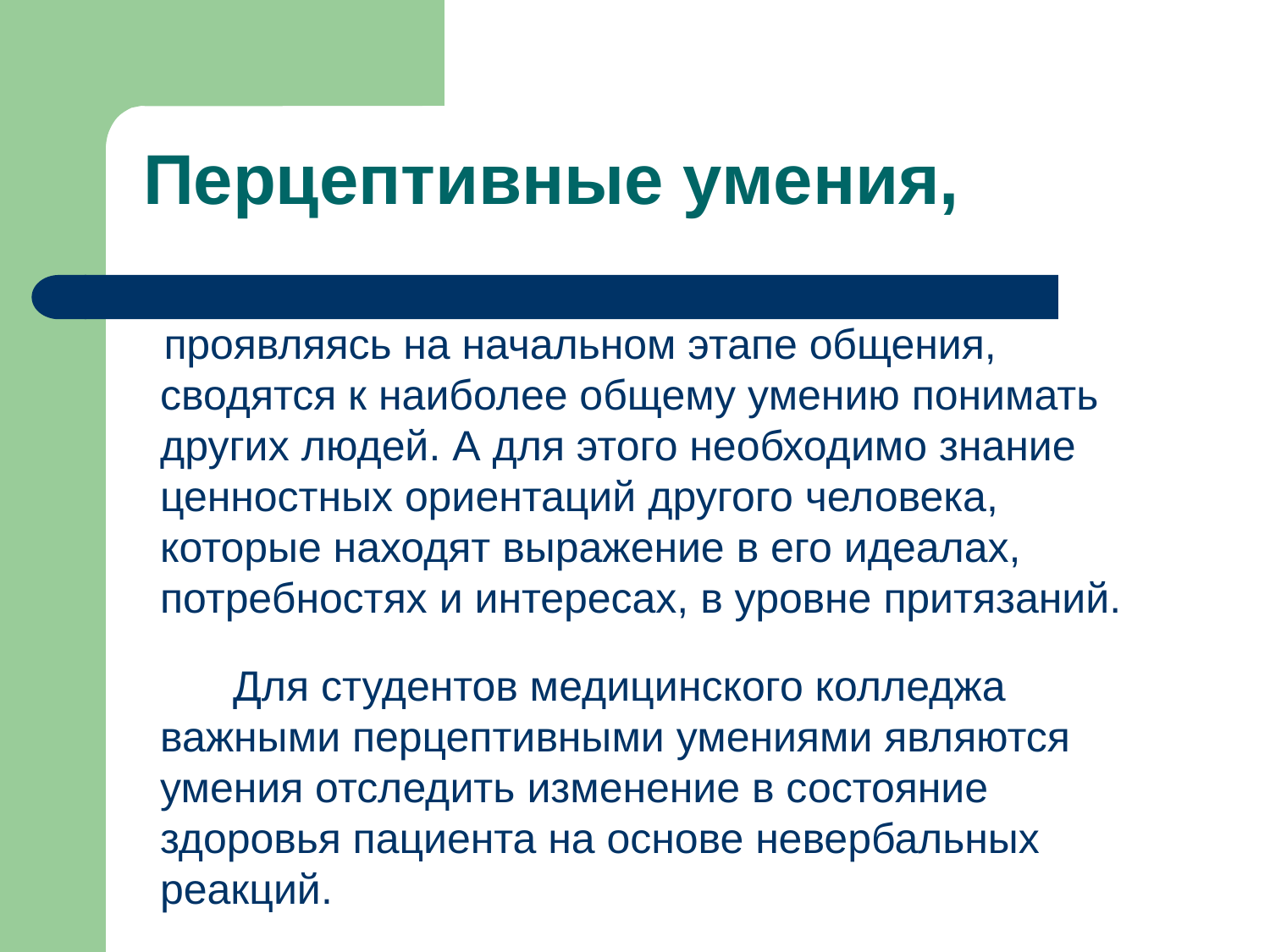

# Перцептивные умения,
   проявляясь на начальном этапе общения, сводятся к наиболее общему умению понимать других людей. А для этого необходимо знание ценностных ориентаций другого человека, которые находят выражение в его идеалах, потребностях и интересах, в уровне притязаний.

 Для студентов медицинского колледжа важными перцептивными умениями являются умения отследить изменение в состояние здоровья пациента на основе невербальных реакций.